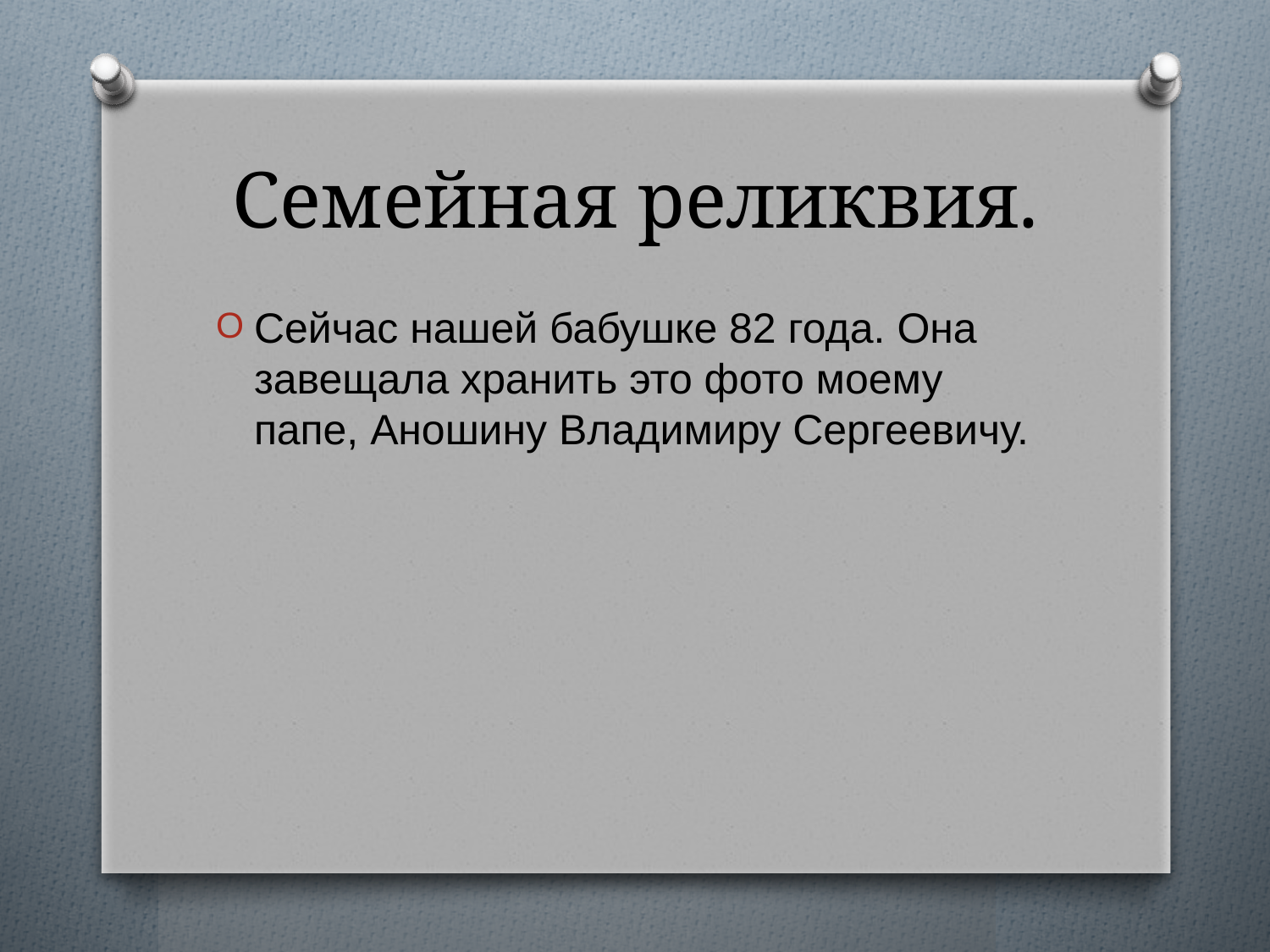

# Семейная реликвия.
Сейчас нашей бабушке 82 года. Она завещала хранить это фото моему папе, Аношину Владимиру Сергеевичу.